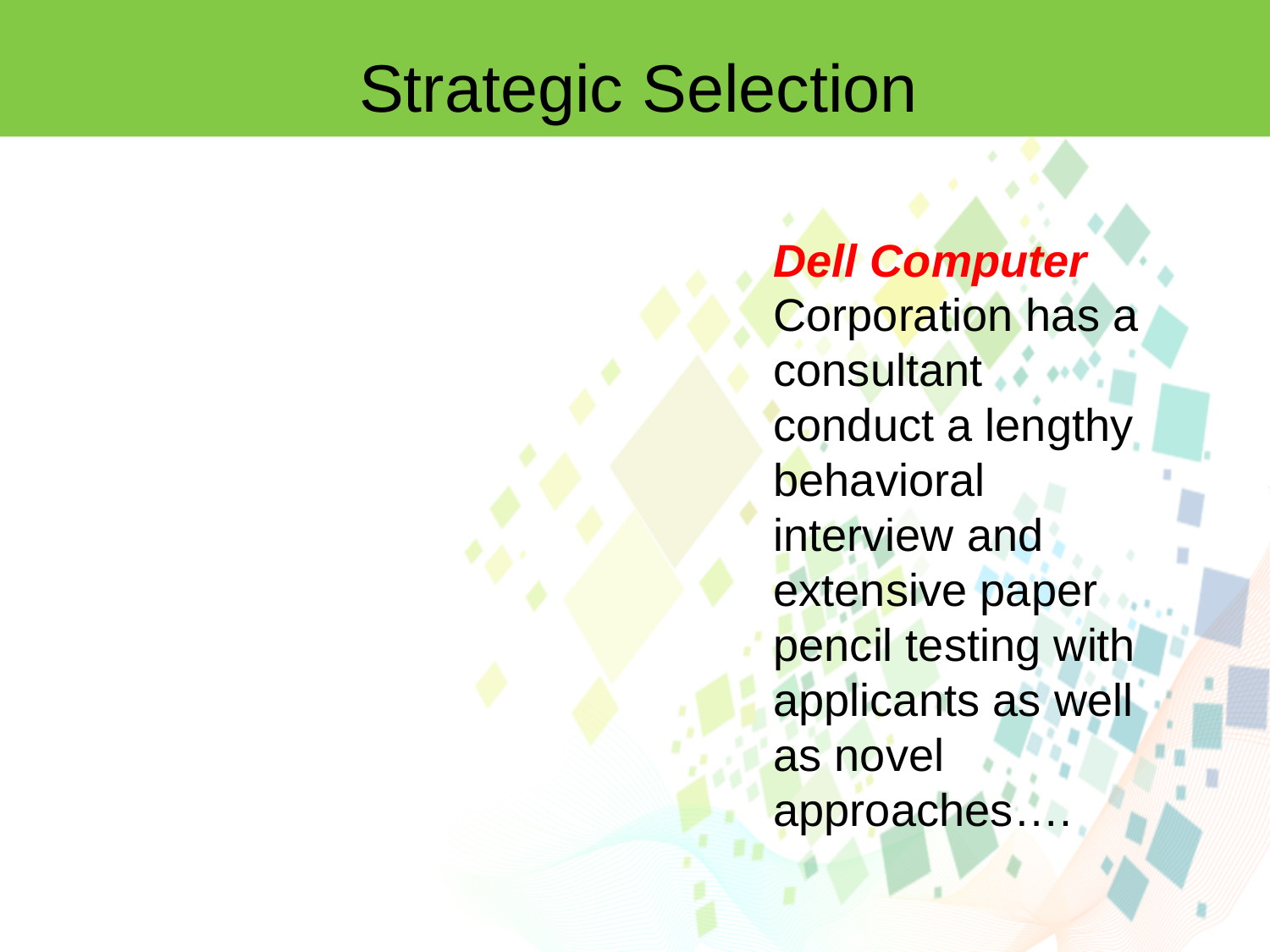

Strategic Selection
Dell Computer Corporation has a consultant conduct a lengthy behavioral interview and extensive paper pencil testing with applicants as well as novel approaches….